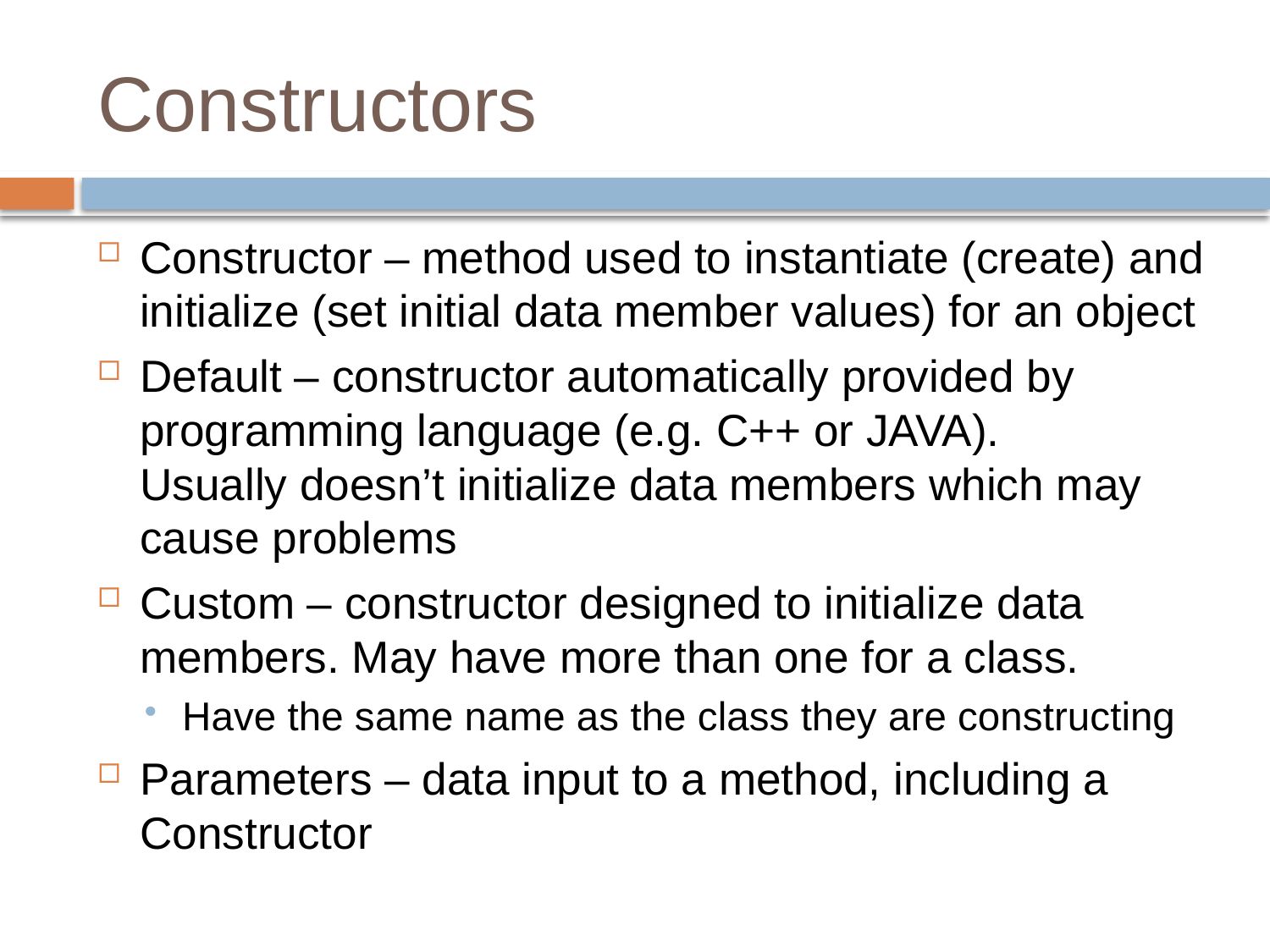

# Constructors
Constructor – method used to instantiate (create) and initialize (set initial data member values) for an object
Default – constructor automatically provided by programming language (e.g. C++ or JAVA).
Usually doesn’t initialize data members which may cause problems
Custom – constructor designed to initialize data members. May have more than one for a class.
Have the same name as the class they are constructing
Parameters – data input to a method, including a Constructor